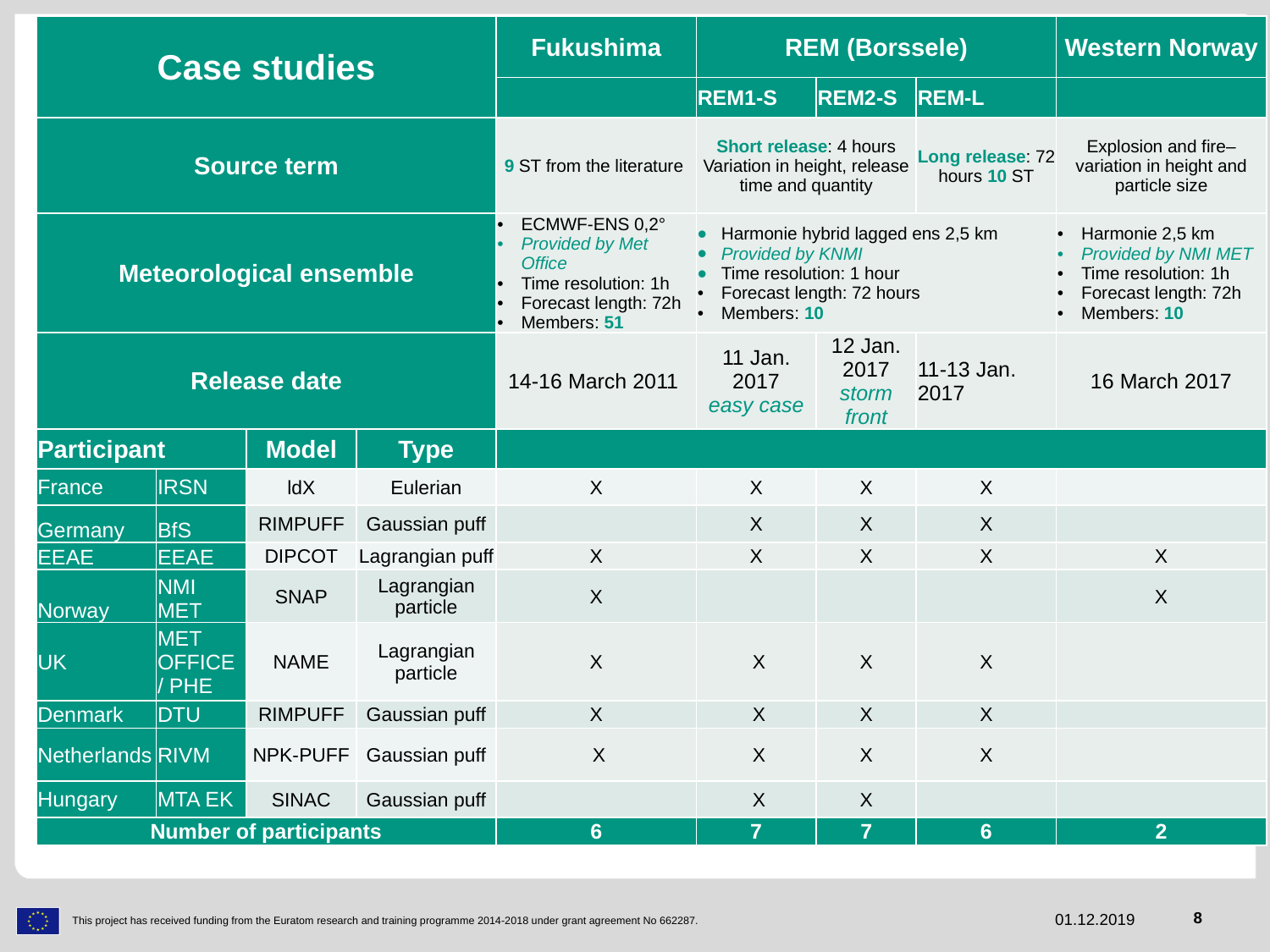

| Case studies |  |  |  | Fukushima | REM (Borssele) |  |  | Western Norway |
| --- | --- | --- | --- | --- | --- | --- | --- | --- |
|  |  |  |  |  | REM1-S | REM2-S | REM-L |  |
| Source term |  |  |  | 9 ST from the literature | Short release: 4 hours Variation in height, release time and quantity |  | Long release: 72 hours 10 ST | Explosion and fire– variation in height and particle size |
| Meteorological ensemble |  |  |  | ECMWF-ENS 0,2° Provided by Met Office Time resolution: 1h Forecast length: 72h Members: 51 | Harmonie hybrid lagged ens 2,5 km Provided by KNMI Time resolution: 1 hour Forecast length: 72 hours Members: 10 |  |  | Harmonie 2,5 km Provided by NMI MET Time resolution: 1h Forecast length: 72h Members: 10 |
| Release date |  |  |  | 14-16 March 2011 | 11 Jan. 2017 easy case | 12 Jan. 2017 storm front | 11-13 Jan. 2017 | 16 March 2017 |
| Participant |  | Model | Type |  |  |  |  |  |
| France | IRSN | ldX | Eulerian | X | X | X | X |  |
| Germany | BfS | RIMPUFF | Gaussian puff |  | X | X | X |  |
| EEAE | EEAE | DIPCOT | Lagrangian puff | X | X | X | X | X |
| Norway | NMI MET | SNAP | Lagrangian particle | X |  |  |  | X |
| UK | MET OFFICE / PHE | NAME | Lagrangian particle | X | X | X | X |  |
| Denmark | DTU | RIMPUFF | Gaussian puff | X | X | X | X |  |
| Netherlands | RIVM | NPK-PUFF | Gaussian puff | X | X | X | X |  |
| Hungary | MTA EK | SINAC | Gaussian puff |  | X | X |  |  |
| Number of participants |  |  |  | 6 | 7 | 7 | 6 | 2 |